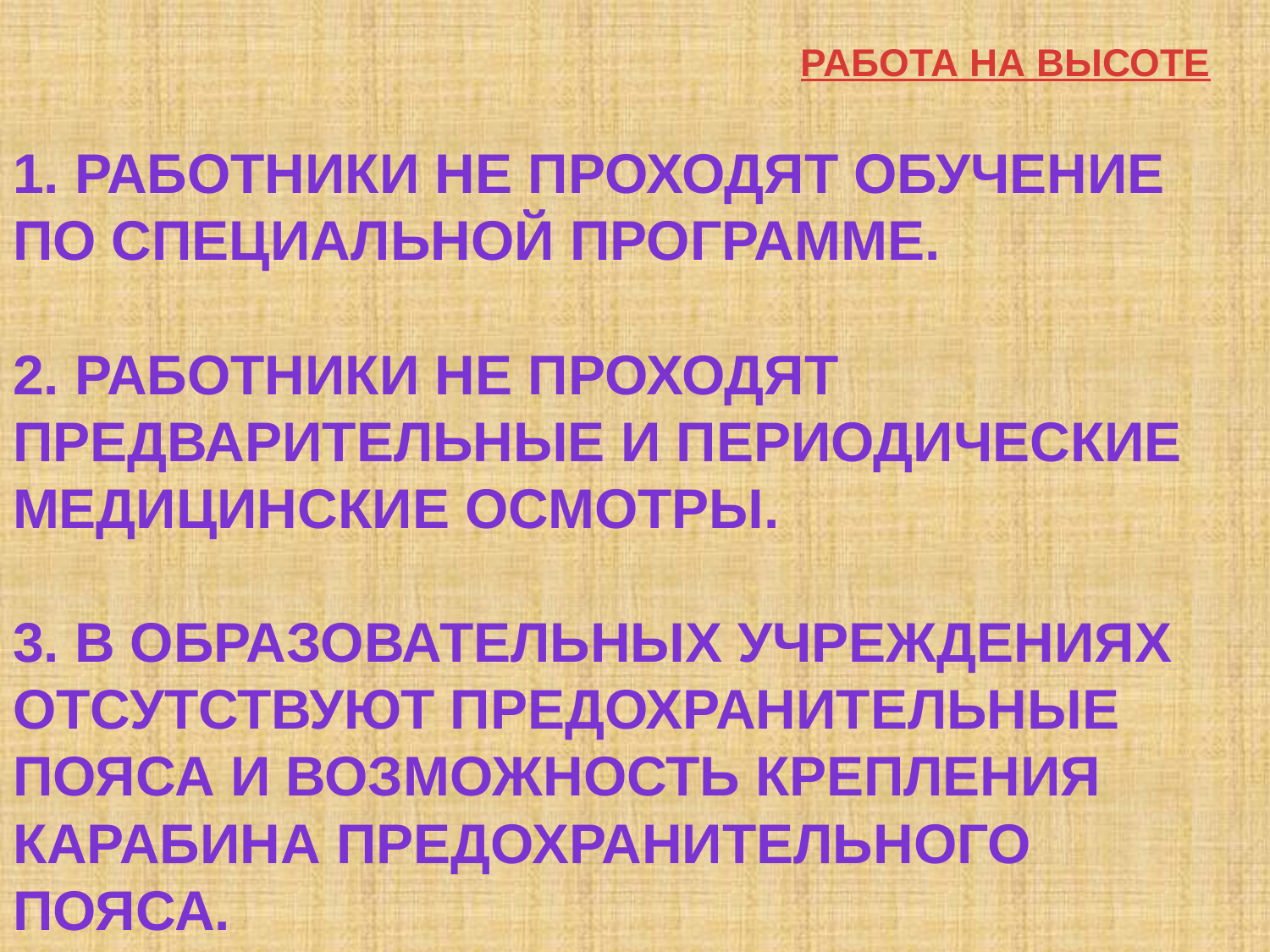

РАБОТА НА ВЫСОТЕ
# 1. Работники не проходят обучение по специальной программе. 2. Работники не проходят предварительные и периодические медицинские осмотры. 3. В образовательных учреждениях отсутствуют предохранительные пояса и возможность крепления карабина предохранительного пояса.